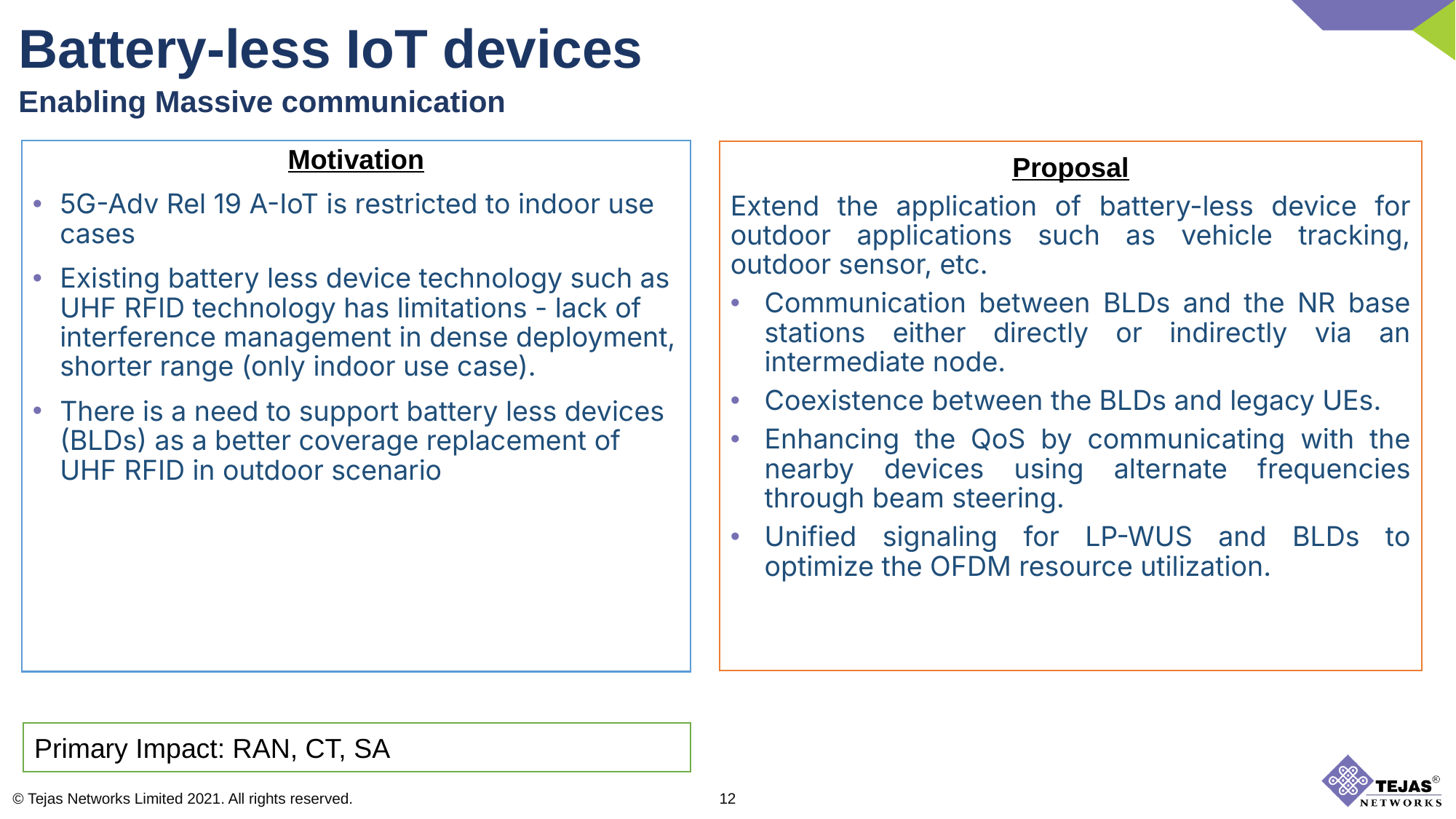

Battery-less IoT devices
Enabling Massive communication

Motivation
5G-Adv Rel 19 A-IoT is restricted to indoor use cases
Existing battery less device technology such as UHF RFID technology has limitations - lack of interference management in dense deployment, shorter range (only indoor use case).
There is a need to support battery less devices (BLDs) as a better coverage replacement of UHF RFID in outdoor scenario
Proposal
Extend the application of battery-less device for outdoor applications such as vehicle tracking, outdoor sensor, etc.
Communication between BLDs and the NR base stations either directly or indirectly via an intermediate node.
Coexistence between the BLDs and legacy UEs.
Enhancing the QoS by communicating with the nearby devices using alternate frequencies through beam steering.
Unified signaling for LP-WUS and BLDs to optimize the OFDM resource utilization.
Primary Impact: RAN, CT, SA